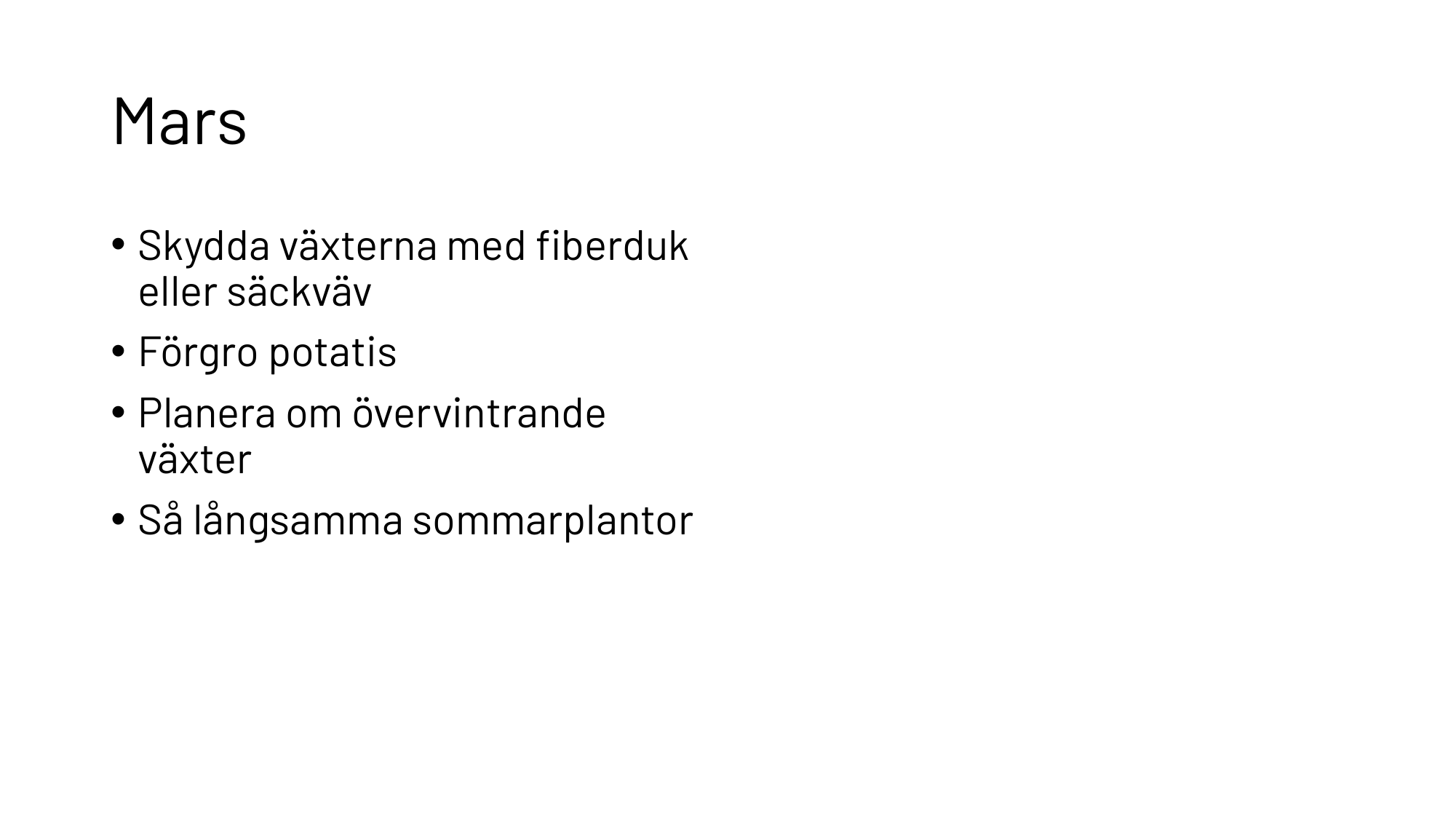

# Mars
Skydda växterna med fiberduk eller säckväv
Förgro potatis
Planera om övervintrande växter
Så långsamma sommarplantor